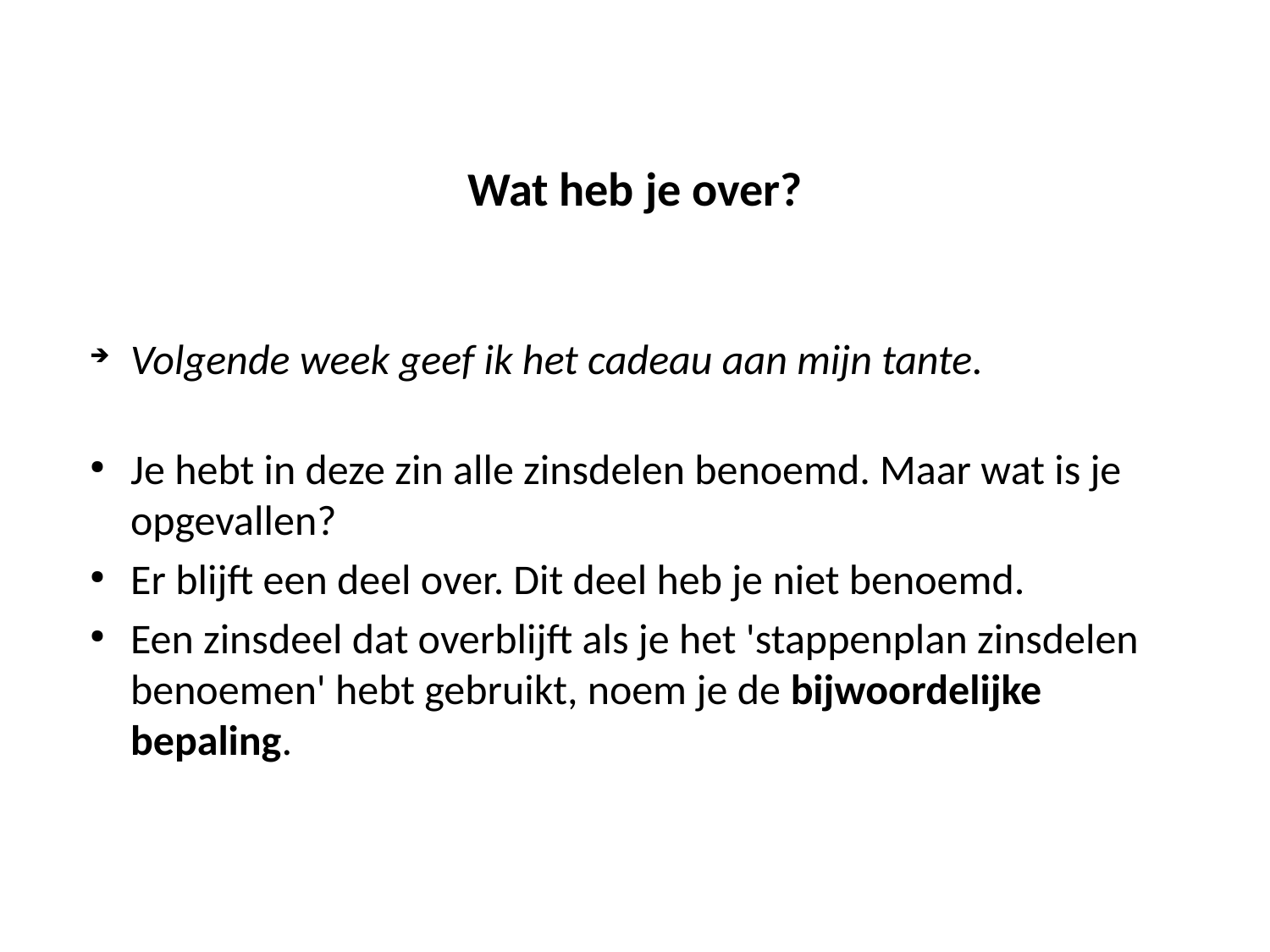

# Wat heb je over?

Volgende week geef ik het cadeau aan mijn tante.
Je hebt in deze zin alle zinsdelen benoemd. Maar wat is je opgevallen?
Er blijft een deel over. Dit deel heb je niet benoemd.
Een zinsdeel dat overblijft als je het 'stappenplan zinsdelen benoemen' hebt gebruikt, noem je de bijwoordelijke bepaling.